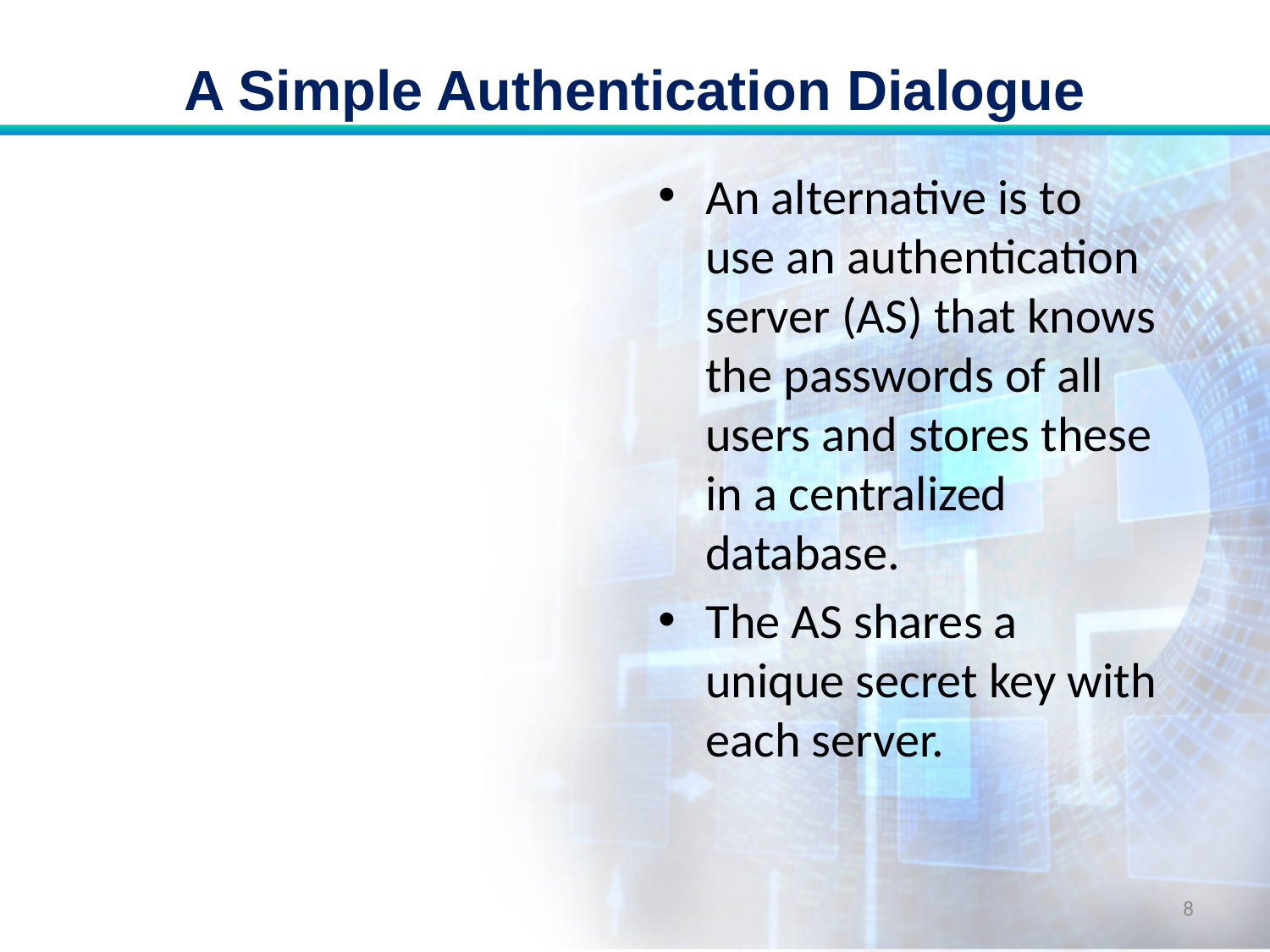

# A Simple Authentication Dialogue
An alternative is to use an authentication server (AS) that knows the passwords of all users and stores these in a centralized database.
The AS shares a unique secret key with each server.
8